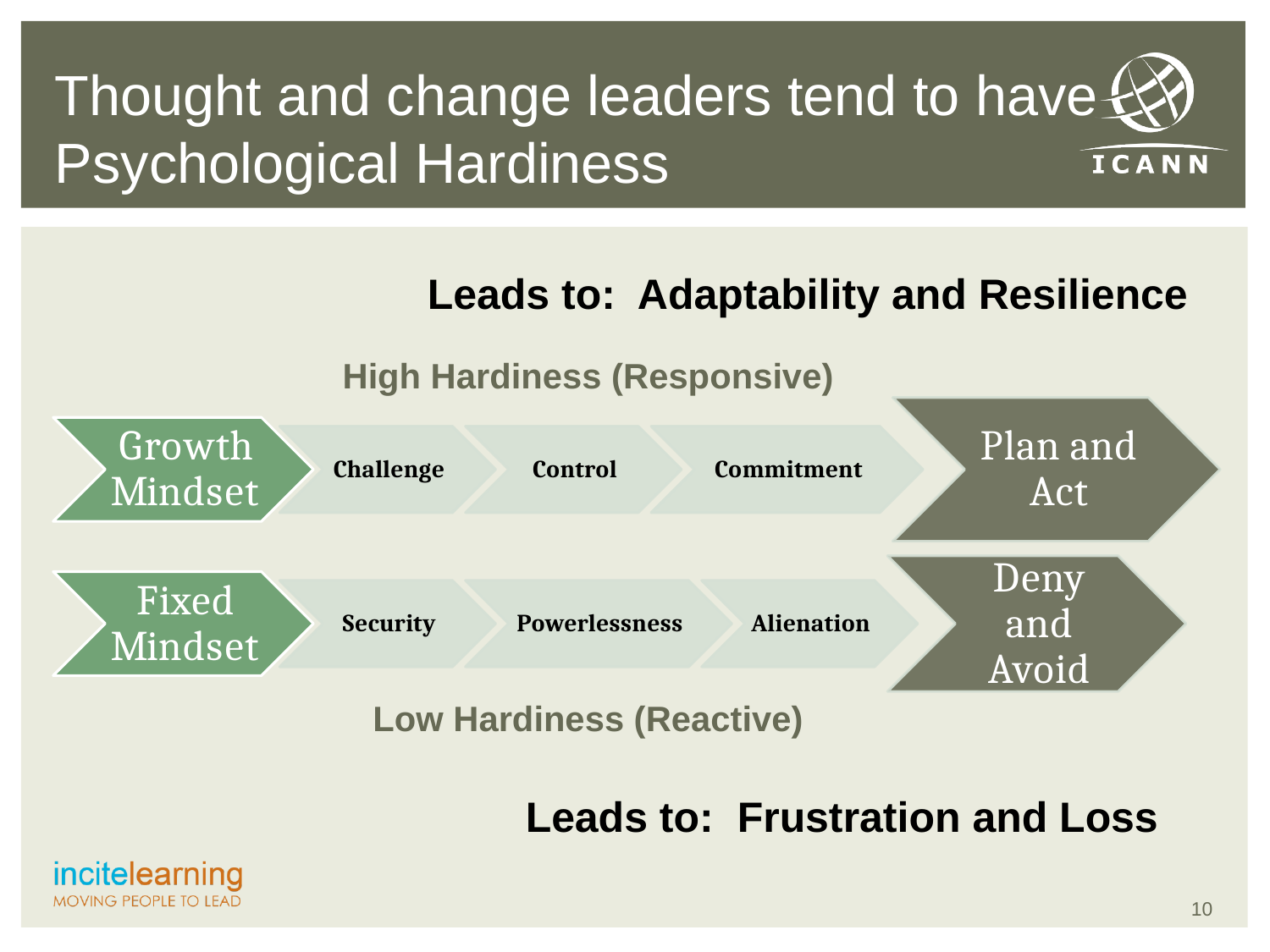

Thought and change leaders tend to have Psychological Hardiness
Growth Mindset
Challenge
Control
Commitment
Plan and Act
Fixed Mindset
Security
Powerlessness
Alienation
Deny and Avoid
Leads to:  Adaptability and Resilience
High Hardiness (Responsive)
Low Hardiness (Reactive)
Leads to:  Frustration and Loss
10